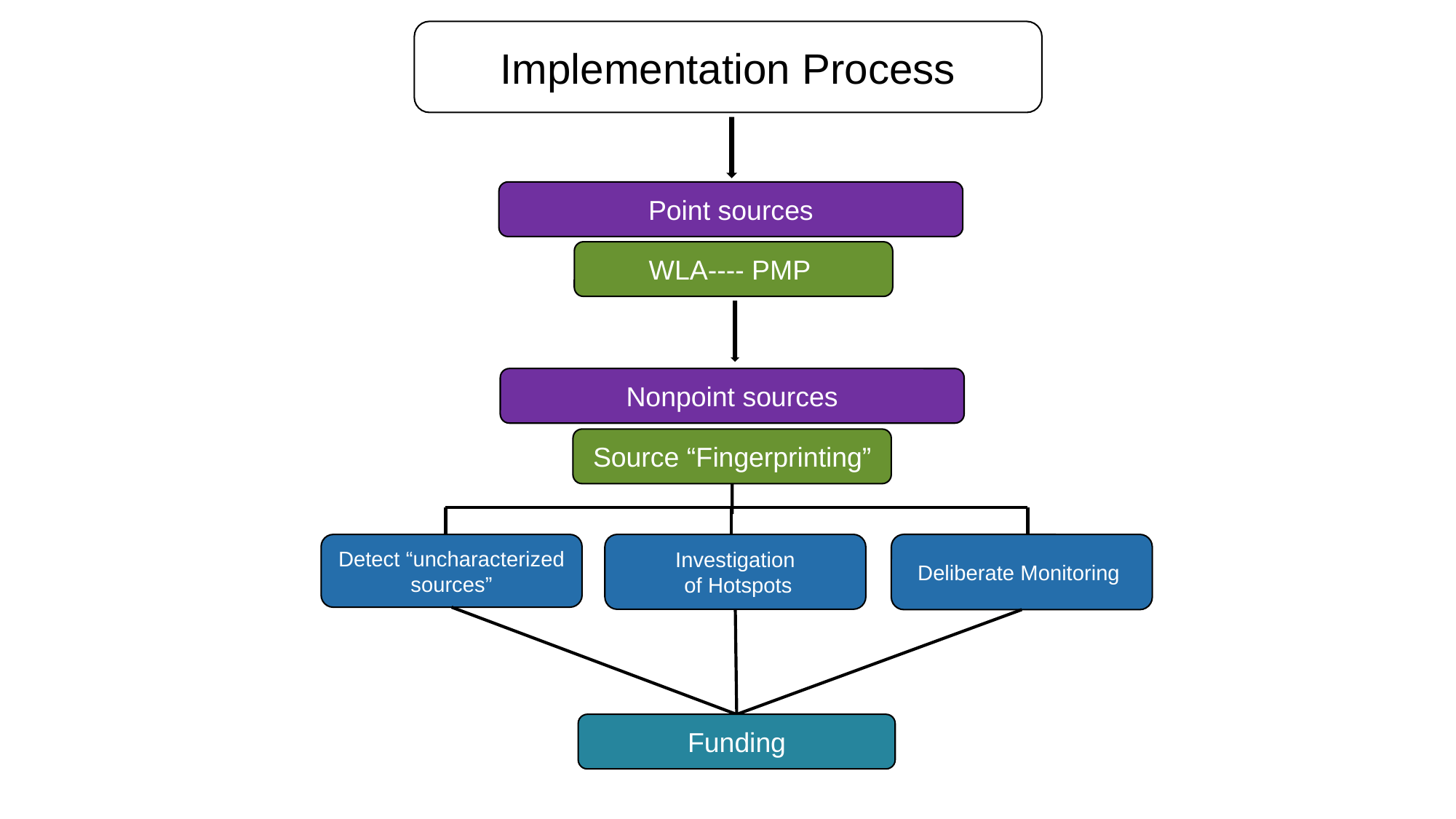

Implementation Process

Point sources
WLA---- PMP

Nonpoint sources
Source “Fingerprinting”
Detect “uncharacterized sources”
Investigation
 of Hotspots
Deliberate Monitoring
Funding